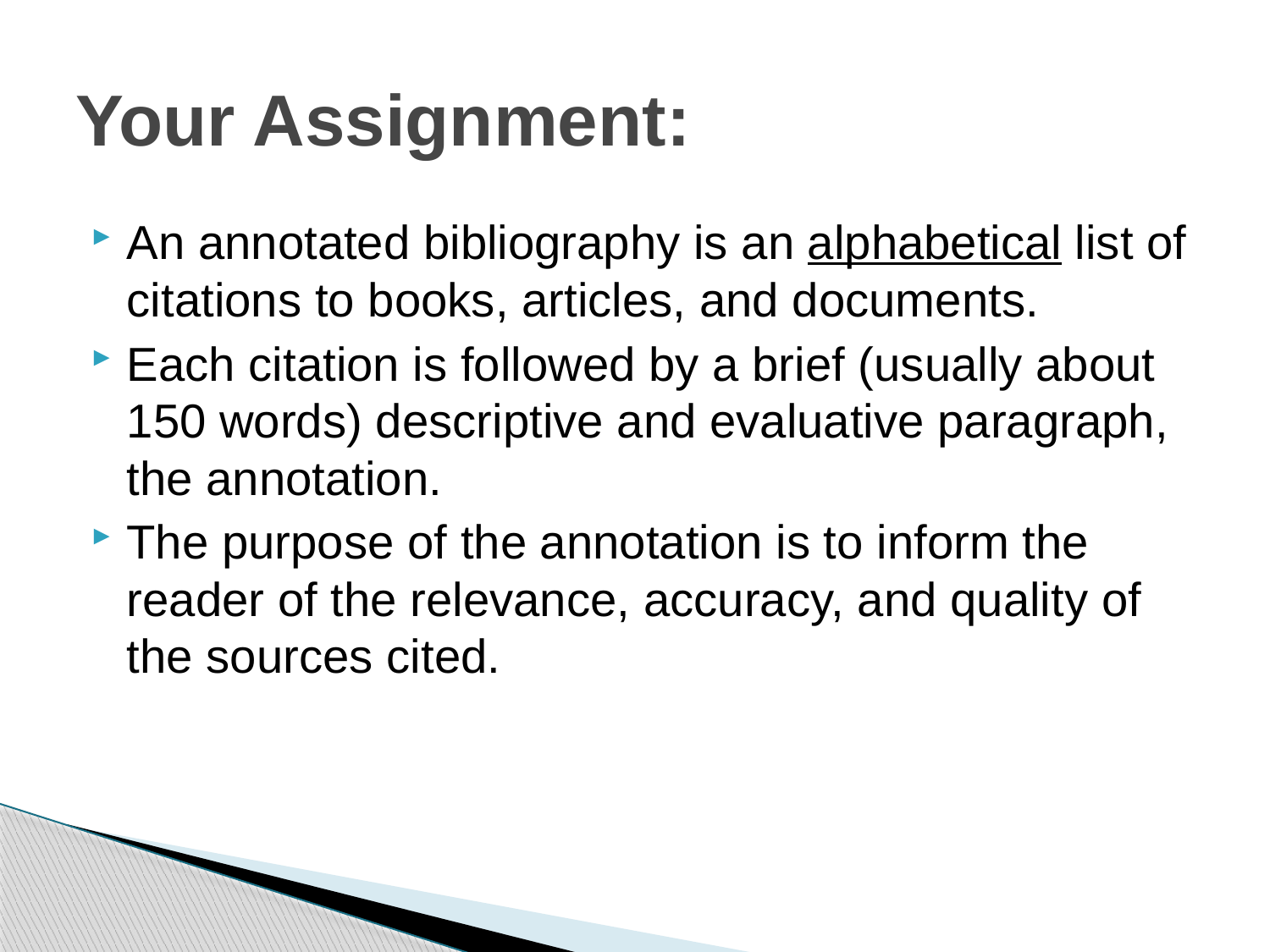

# Your Assignment:
An annotated bibliography is an alphabetical list of citations to books, articles, and documents.
Each citation is followed by a brief (usually about 150 words) descriptive and evaluative paragraph, the annotation.
The purpose of the annotation is to inform the reader of the relevance, accuracy, and quality of the sources cited.